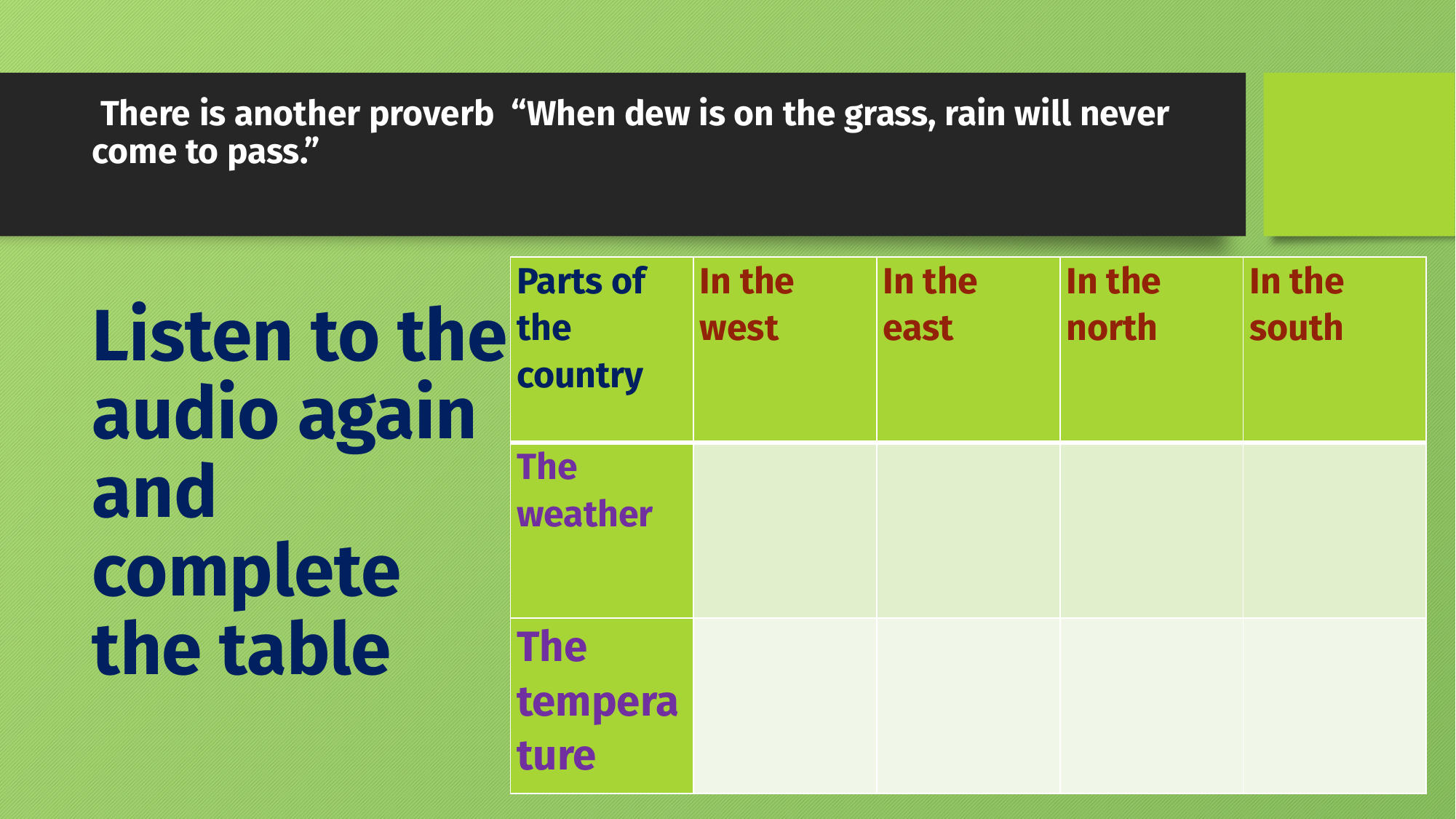

# There is another proverb  “When dew is on the grass, rain will never come to pass.”
| Parts of the country | In the west | In the east | In the north | In the south |
| --- | --- | --- | --- | --- |
| The weather |  |  |  |  |
| The temperature |  |  |  |  |
Listen to the audio again and complete the table